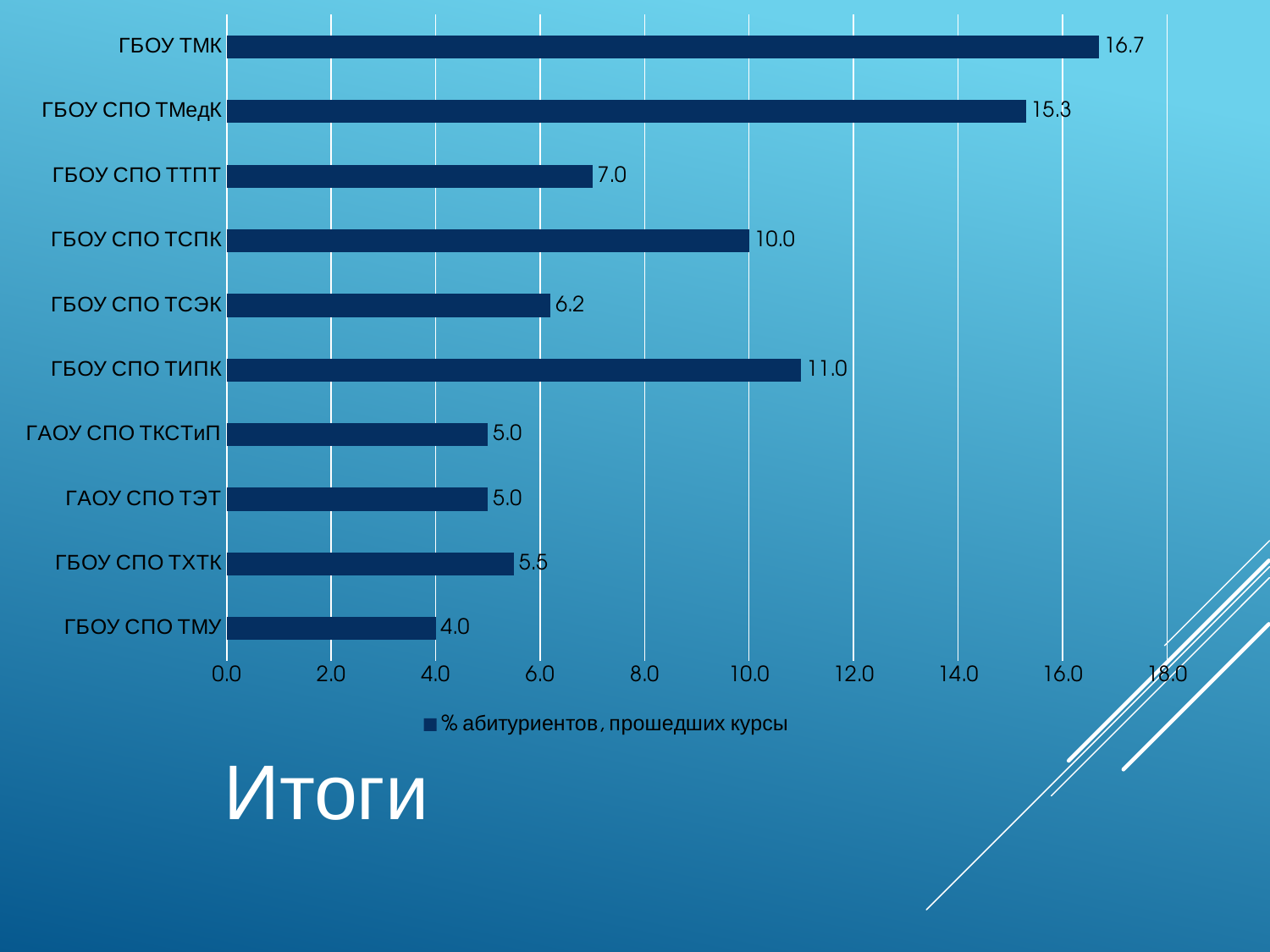

### Chart

| Category | % абитуриентов, прошедших курсы |
|---|---|
| ГБОУ СПО ТМУ | 4.0 |
| ГБОУ СПО ТХТК | 5.5 |
| ГАОУ СПО ТЭТ | 5.0 |
| ГАОУ СПО ТКСТиП | 5.0 |
| ГБОУ СПО ТИПК | 11.0 |
| ГБОУ СПО ТСЭК | 6.2 |
| ГБОУ СПО ТСПК | 10.0 |
| ГБОУ СПО ТТПТ | 7.0 |
| ГБОУ СПО ТМедК | 15.3 |
| ГБОУ ТМК | 16.7 |
Итоги